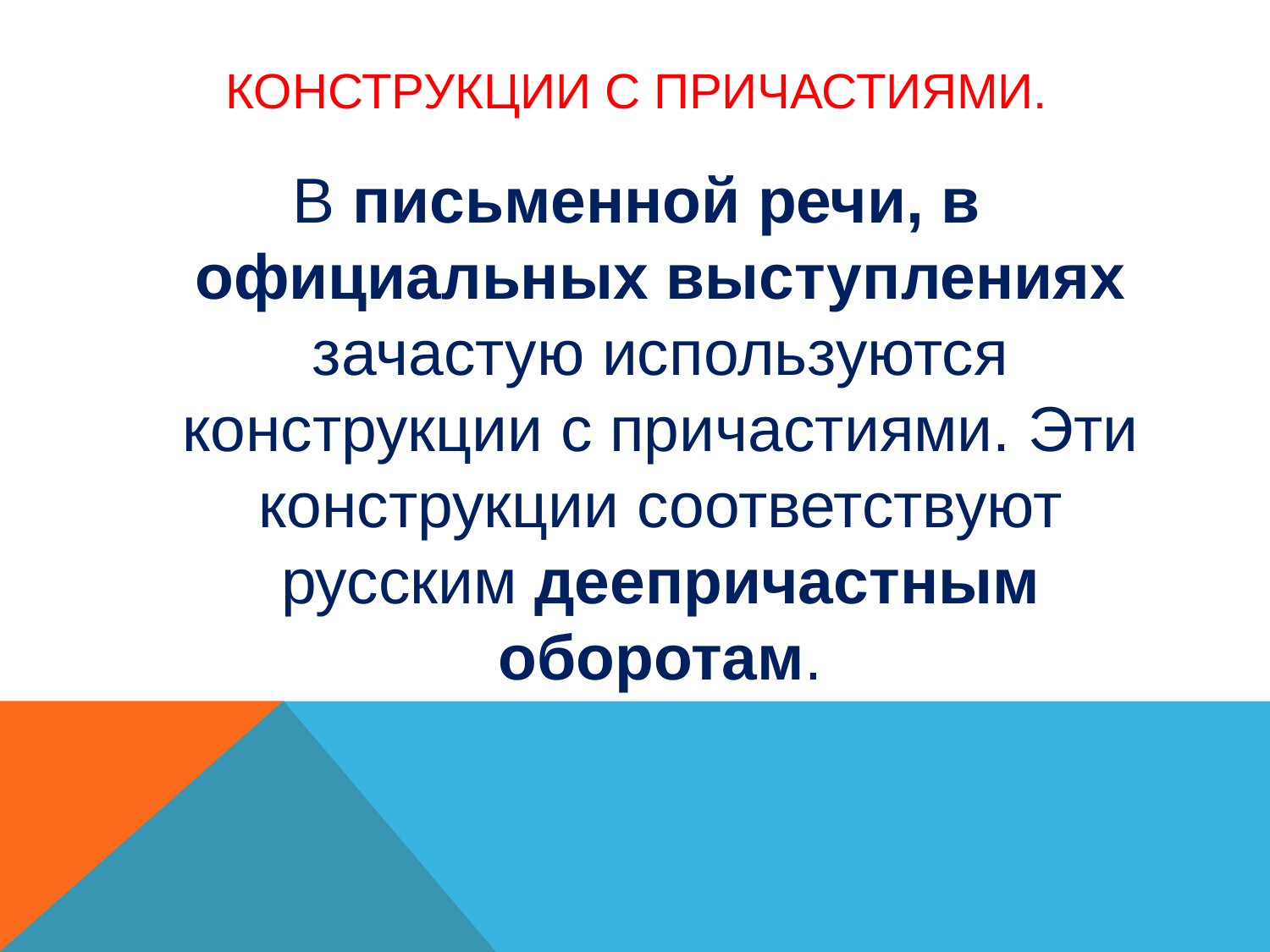

# Конструкции с причастиями.
В письменной речи, в официальных выступлениях зачастую используются конструкции с причастиями. Эти конструкции соответствуют русским деепричастным оборотам.